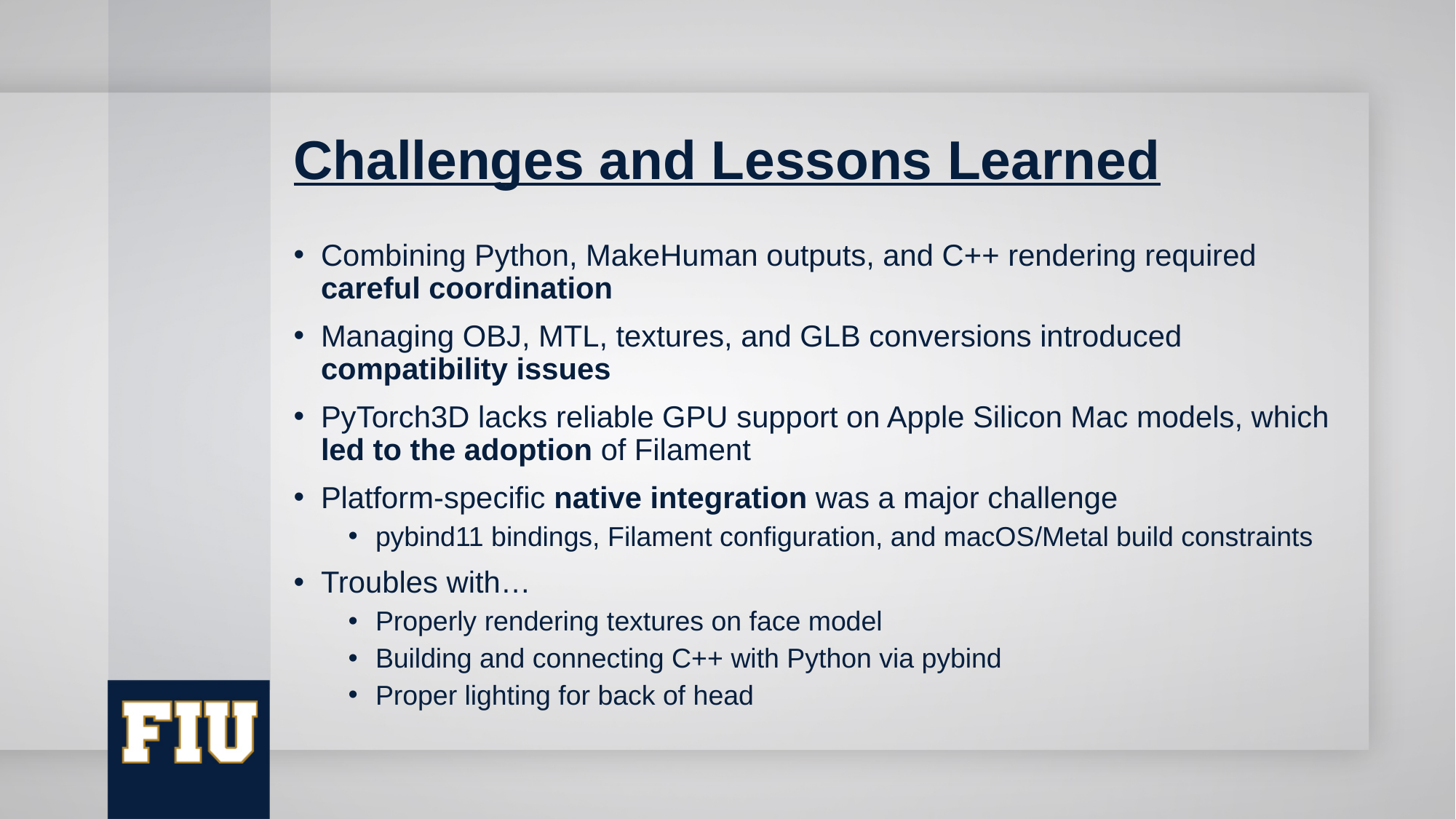

# Challenges and Lessons Learned
Combining Python, MakeHuman outputs, and C++ rendering required careful coordination
Managing OBJ, MTL, textures, and GLB conversions introduced compatibility issues
PyTorch3D lacks reliable GPU support on Apple Silicon Mac models, which led to the adoption of Filament
Platform-specific native integration was a major challenge
pybind11 bindings, Filament configuration, and macOS/Metal build constraints
Troubles with…
Properly rendering textures on face model
Building and connecting C++ with Python via pybind
Proper lighting for back of head